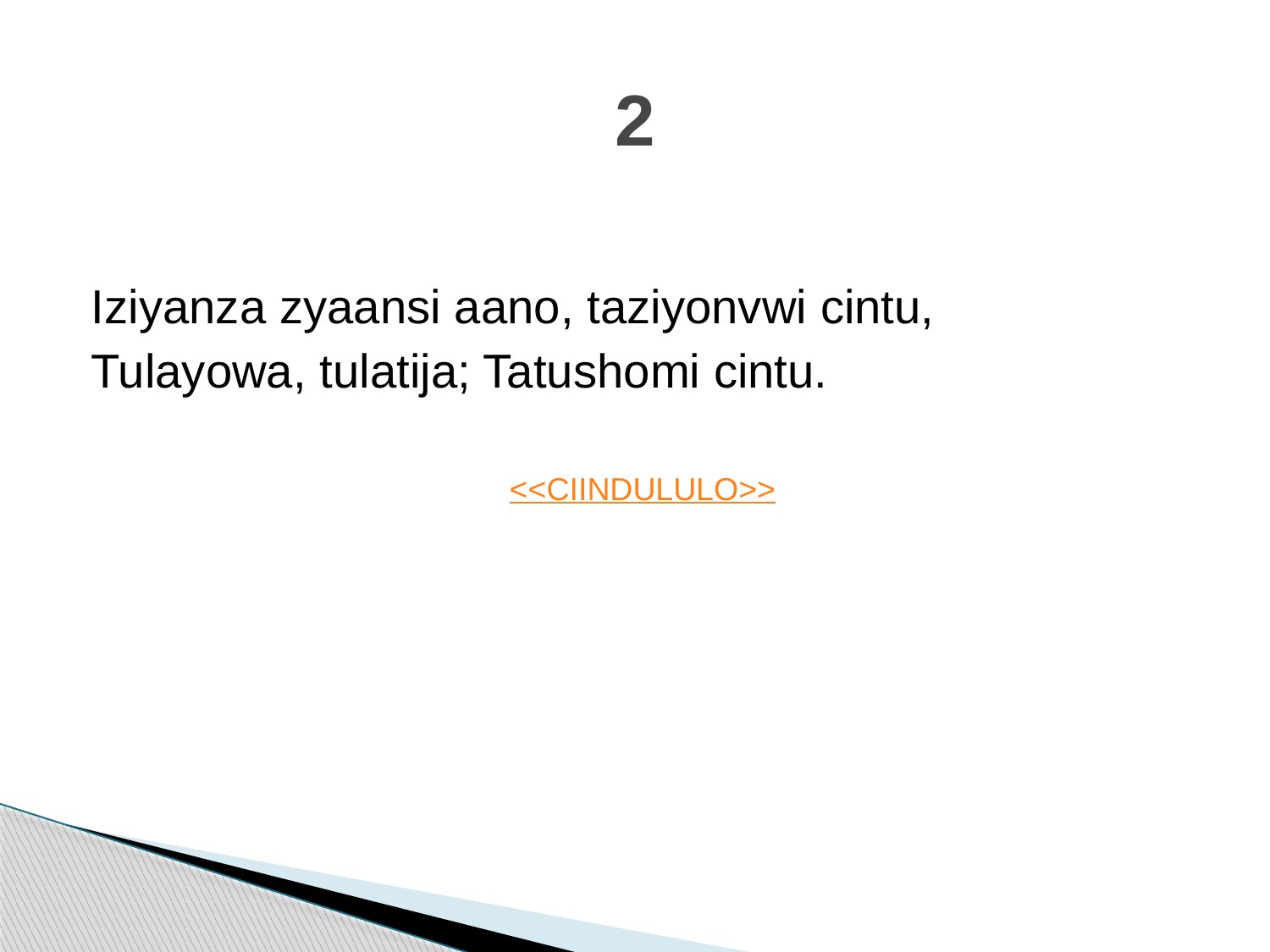

# 2

Iziyanza zyaansi aano, taziyonvwi cintu,
Tulayowa, tulatija; Tatushomi cintu.

<<CIINDULULO>>